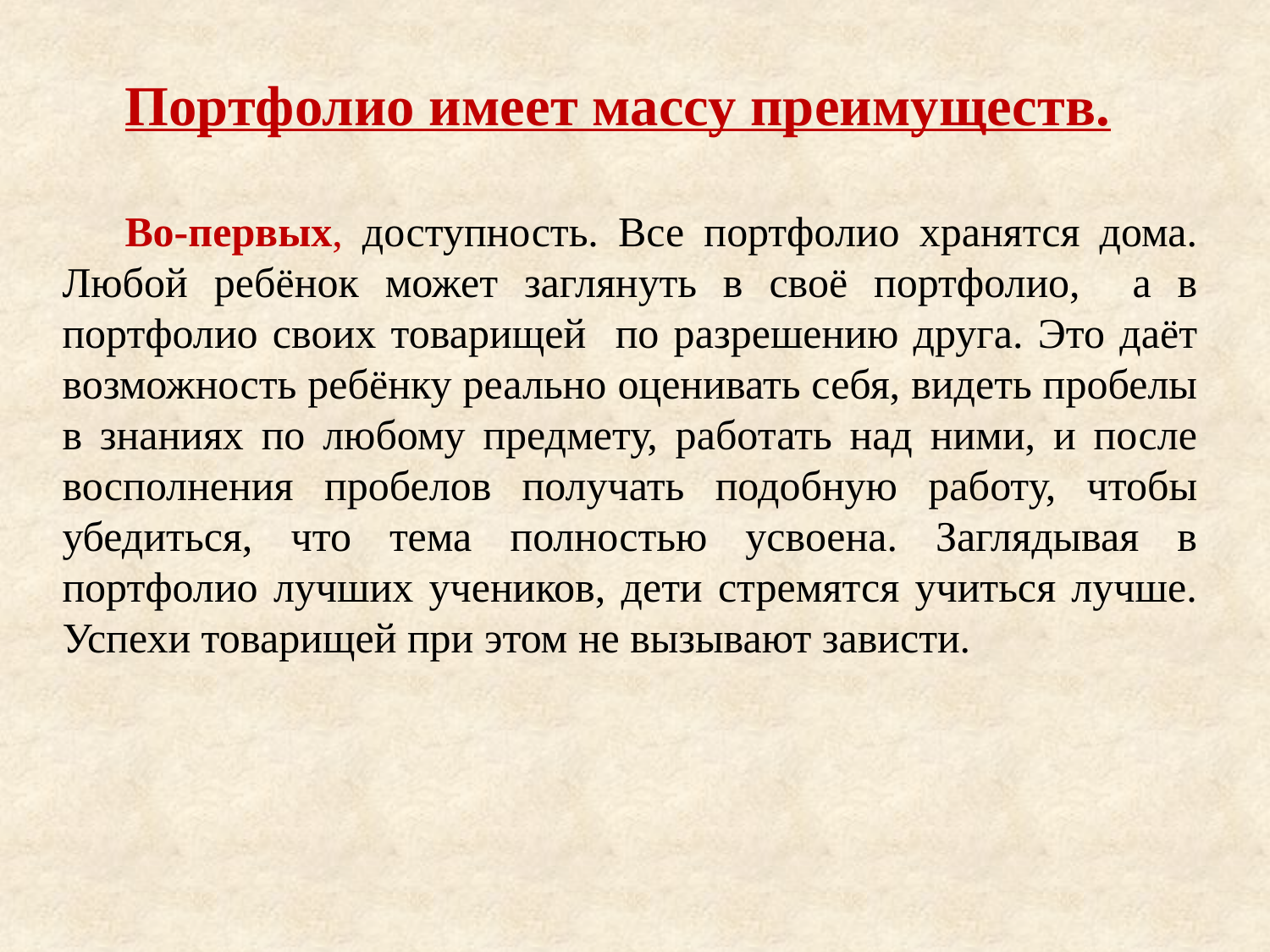

Портфолио имеет массу преимуществ.

Во-первых, доступность. Все портфолио хранятся дома. Любой ребёнок может заглянуть в своё портфолио,  а в портфолио своих товарищей  по разрешению друга. Это даёт возможность ребёнку реально оценивать себя, видеть пробелы в знаниях по любому предмету, работать над ними, и после восполнения пробелов получать подобную работу, чтобы убедиться, что тема полностью усвоена. Заглядывая в портфолио лучших учеников, дети стремятся учиться лучше. Успехи товарищей при этом не вызывают зависти.